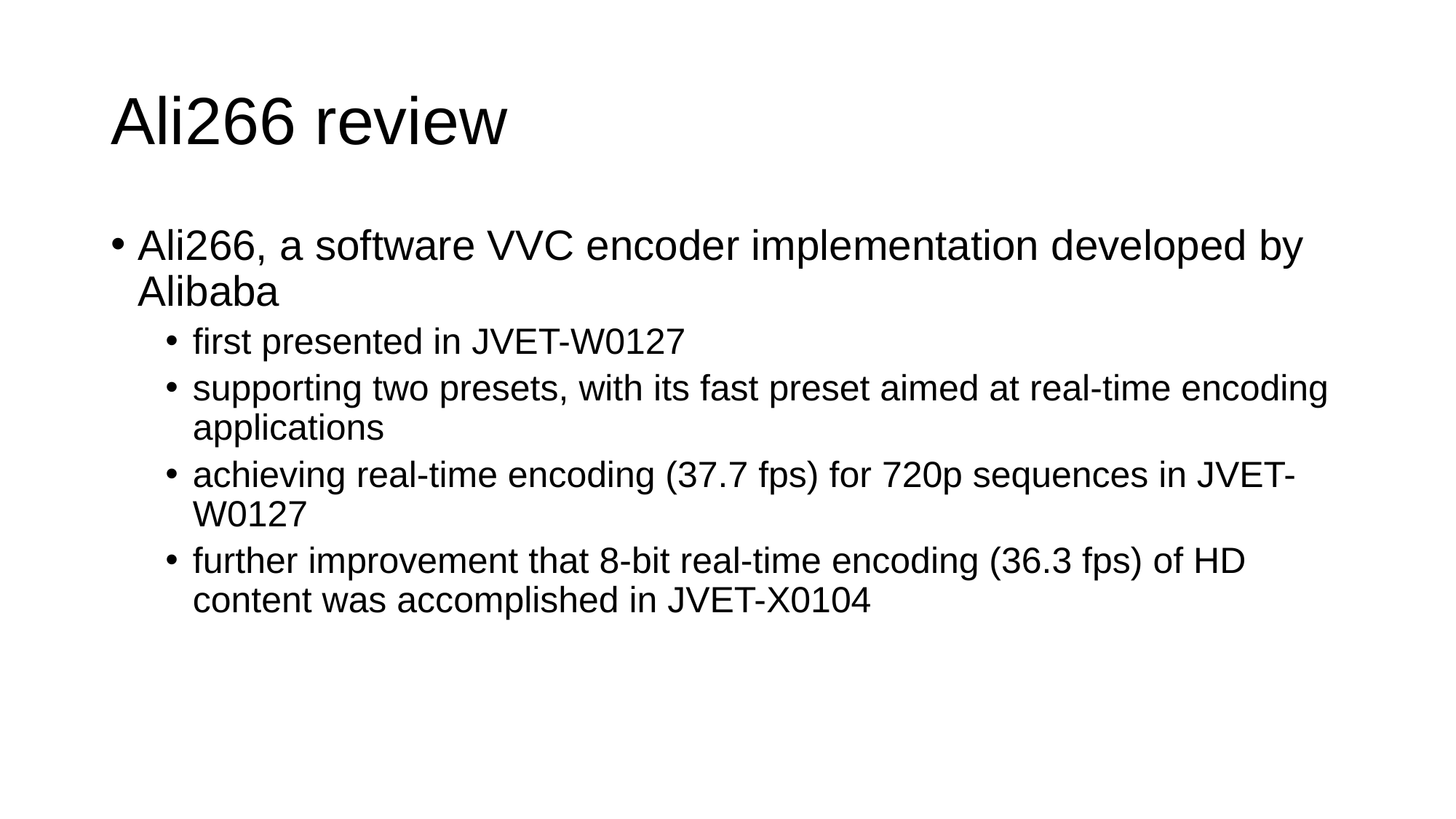

# Ali266 review
Ali266, a software VVC encoder implementation developed by Alibaba
first presented in JVET-W0127
supporting two presets, with its fast preset aimed at real-time encoding applications
achieving real-time encoding (37.7 fps) for 720p sequences in JVET-W0127
further improvement that 8-bit real-time encoding (36.3 fps) of HD content was accomplished in JVET-X0104